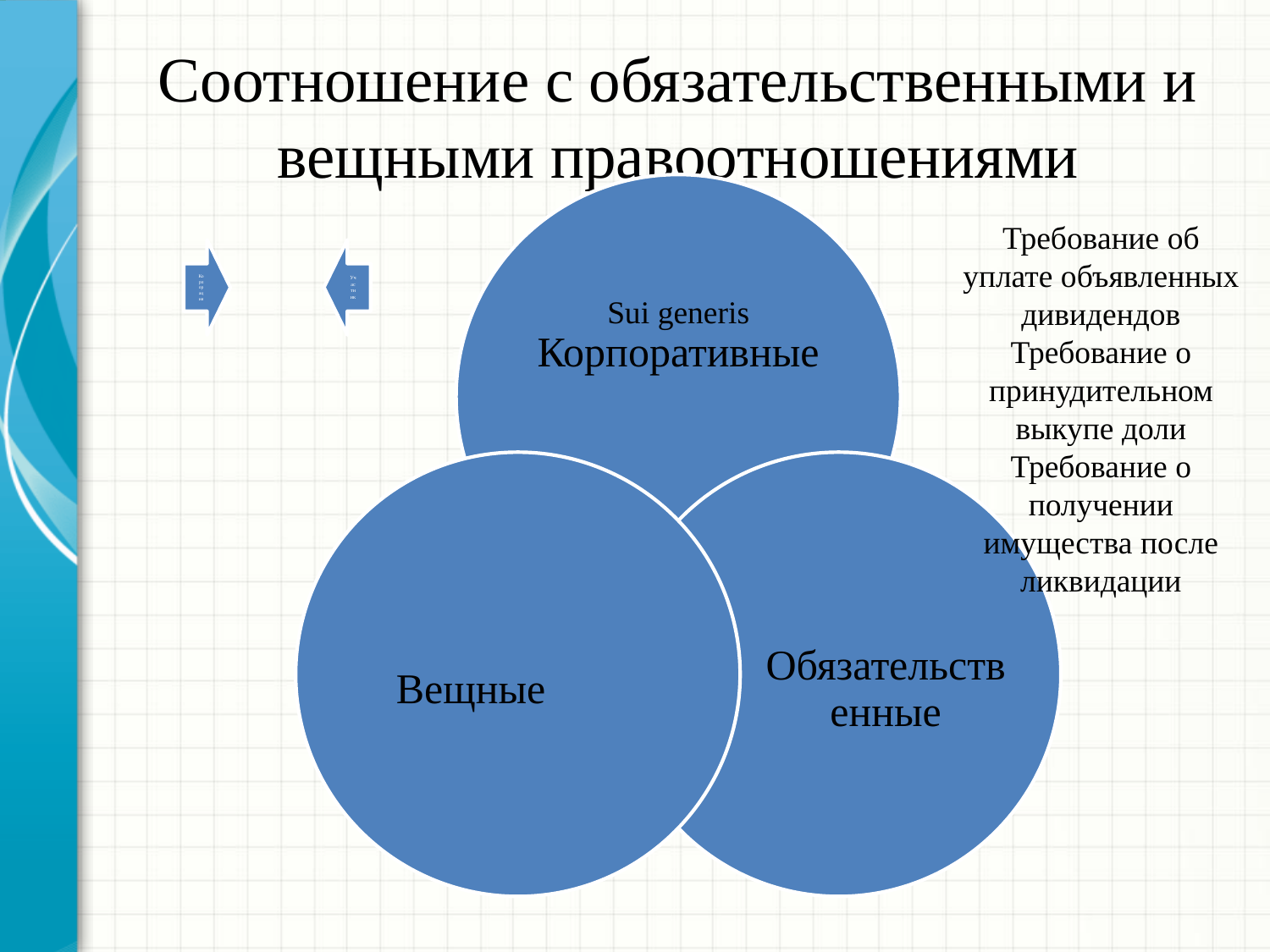

# Соотношение с обязательственными и вещными правоотношениями
Корпорация
Участник
Корпоративные
Обязательственные
Вещные
Требование об уплате объявленных дивидендов
Требование о принудительном выкупе доли
Требование о получении имущества после ликвидации
Sui generis